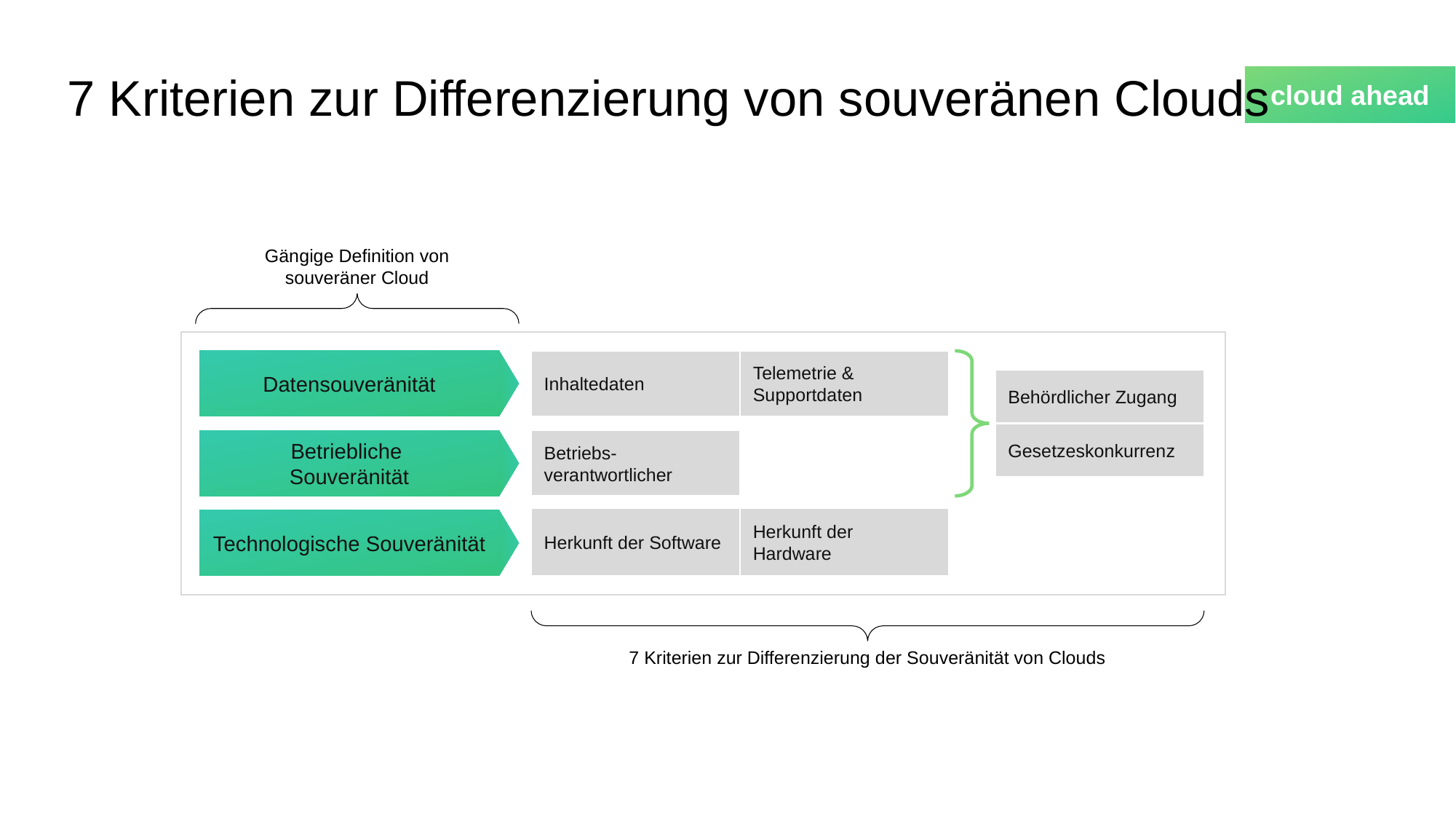

# 7 Kriterien zur Differenzierung von souveränen Clouds

Gängige Definition von souveräner Cloud

Datensouveränität

Betriebliche
Souveränität

Technologische Souveränität

Inhaltedaten
Telemetrie & Supportdaten

Behördlicher Zugang
Gesetzeskonkurrenz
Betriebs-verantwortlicher
Herkunft der Software
Herkunft der Hardware
7 Kriterien zur Differenzierung der Souveränität von Clouds